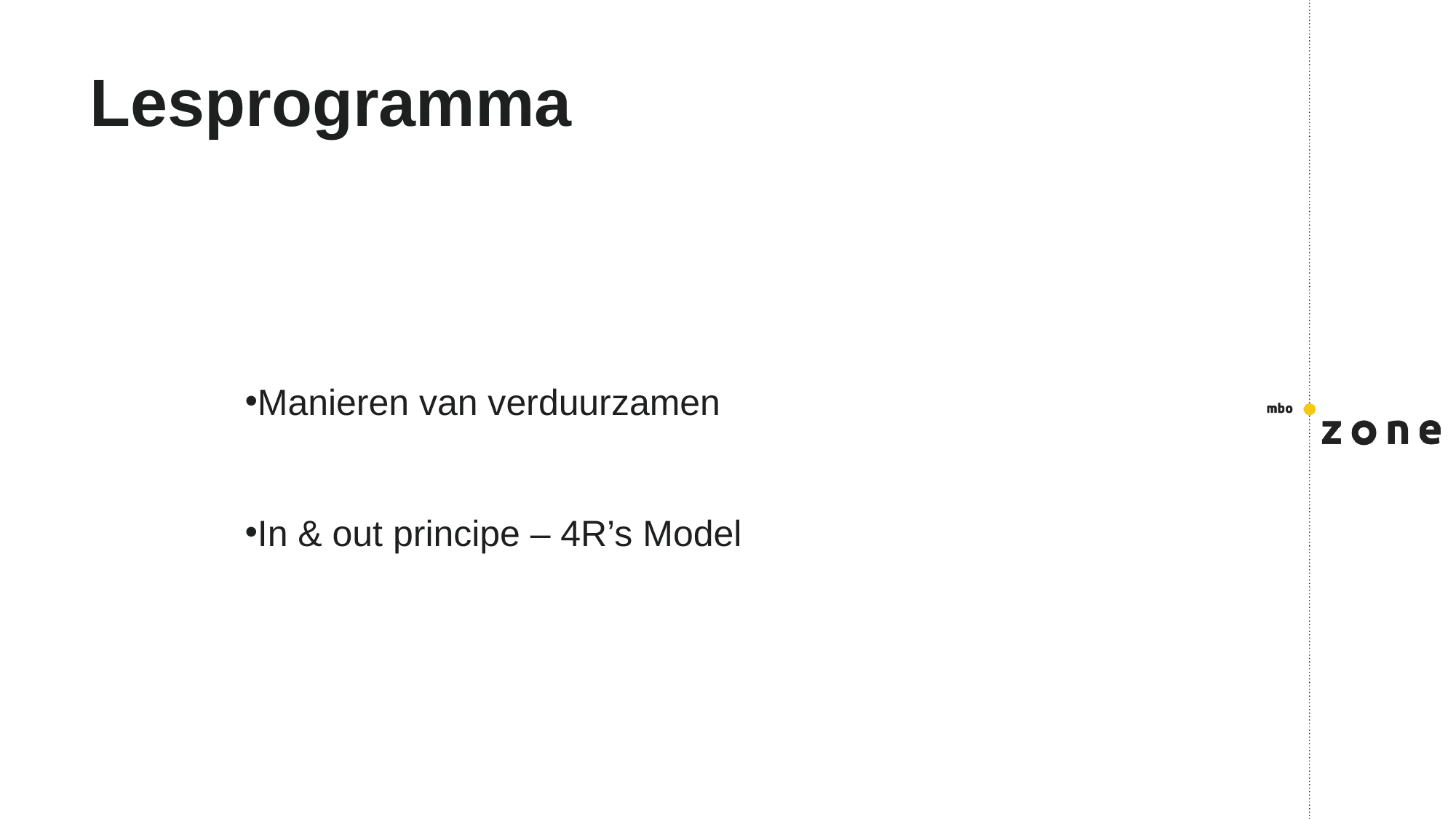

# Lesprogramma

Manieren van verduurzamen

In & out principe – 4R’s Model